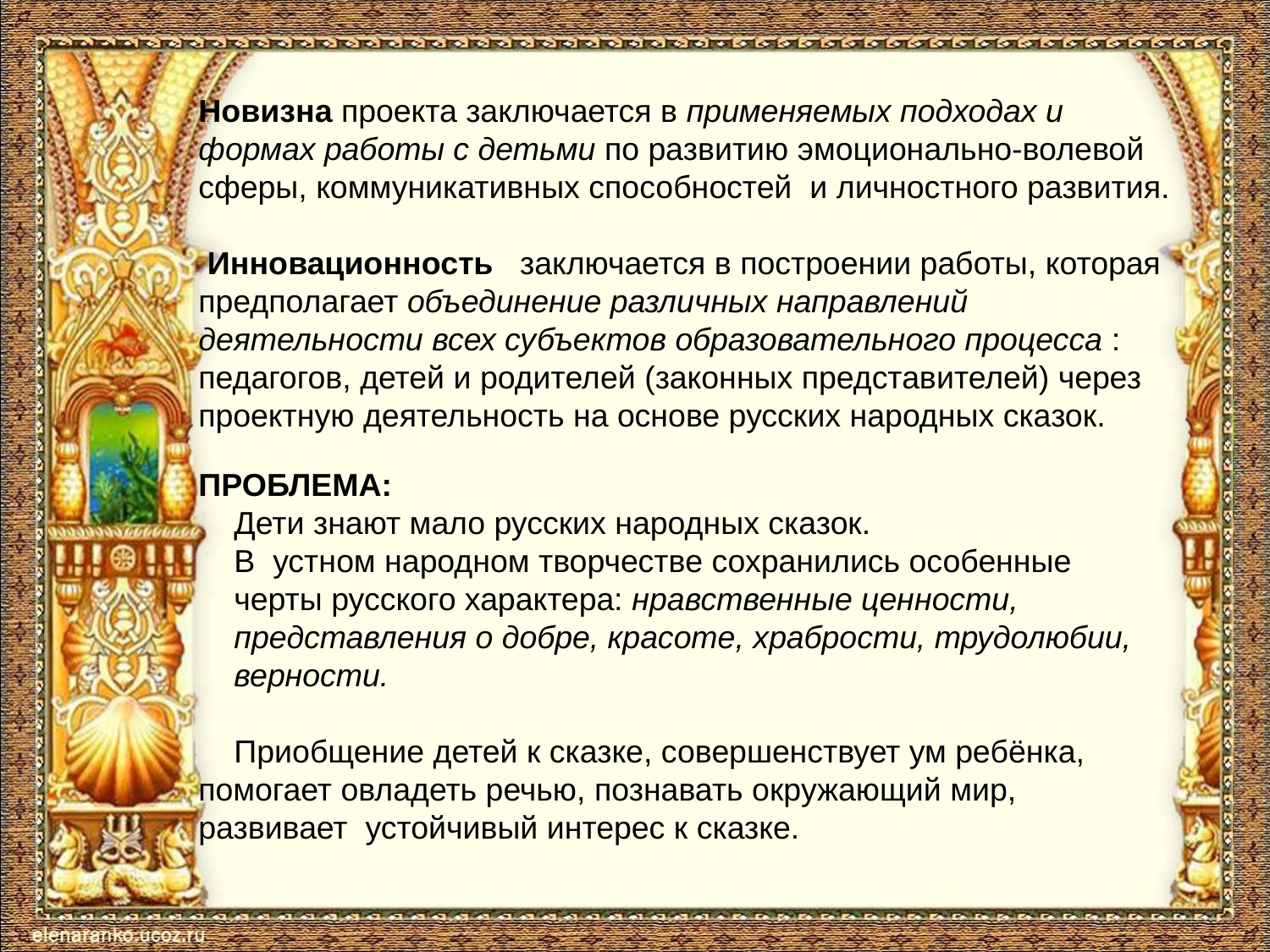

# Новизна проекта заключается в применяемых подходах и формах работы с детьми по развитию эмоционально-волевой сферы, коммуникативных способностей  и личностного развития. Инновационность   заключается в построении работы, которая предполагает объединение различных направлений деятельности всех субъектов образовательного процесса : педагогов, детей и родителей (законных представителей) через проектную деятельность на основе русских народных сказок.
ПРОБЛЕМА:
    Дети знают мало русских народных сказок.
    В  устном народном творчестве сохранились особенные
    черты русского характера: нравственные ценности,
    представления о добре, красоте, храбрости, трудолюбии,
    верности.

    Приобщение детей к сказке, совершенствует ум ребёнка, помогает овладеть речью, познавать окружающий мир, развивает  устойчивый интерес к сказке.